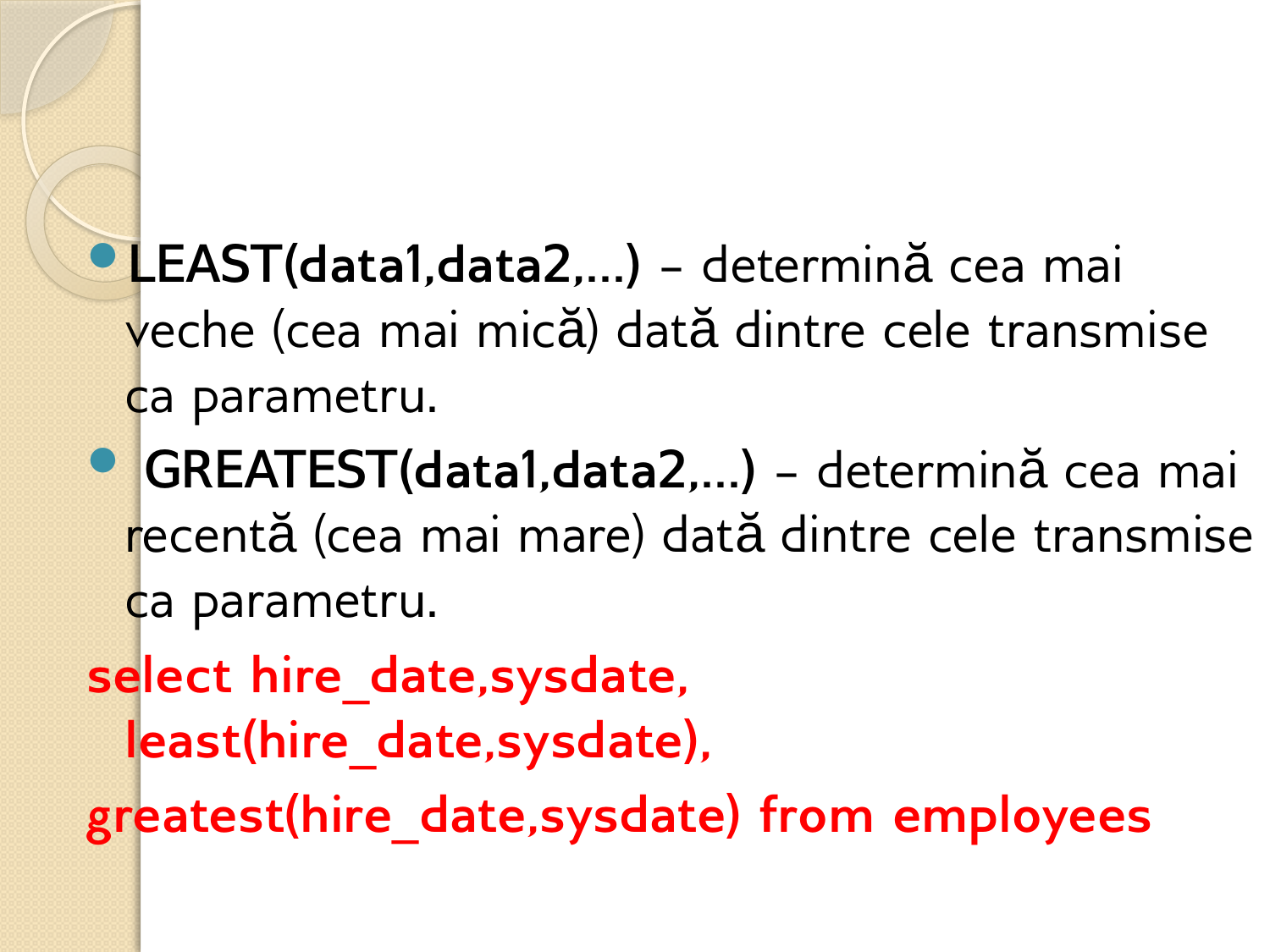

#
LEAST(data1,data2,…) – determină cea mai veche (cea mai mică) dată dintre cele transmise ca parametru.
 GREATEST(data1,data2,…) – determină cea mai recentă (cea mai mare) dată dintre cele transmise ca parametru.
select hire_date,sysdate, least(hire_date,sysdate),
greatest(hire_date,sysdate) from employees